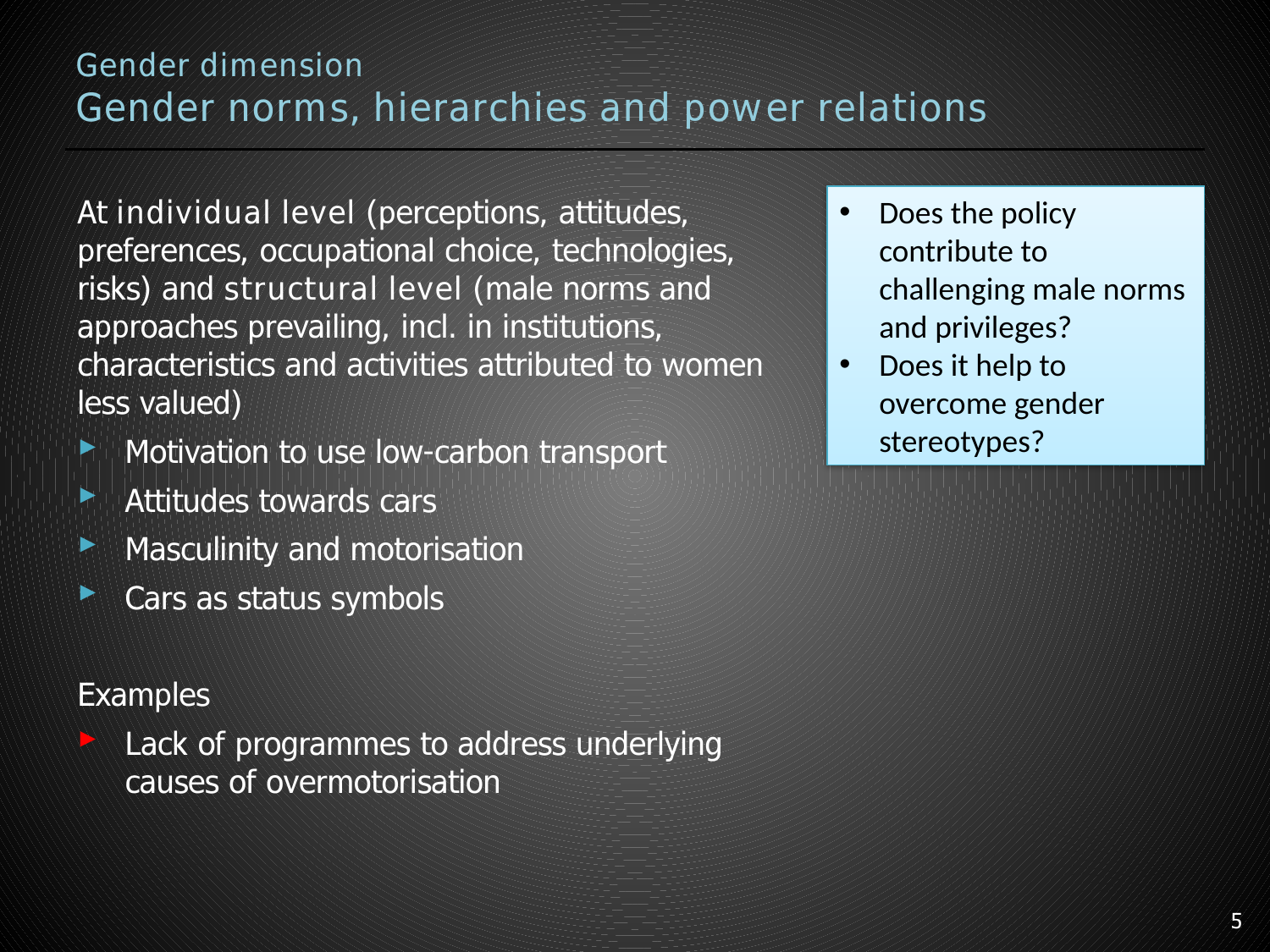

# Gender dimension Gender norms, hierarchies and power relations
At individual level (perceptions, attitudes, preferences, occupational choice, technologies, risks) and structural level (male norms and approaches prevailing, incl. in institutions, characteristics and activities attributed to women less valued)
Motivation to use low-carbon transport
Attitudes towards cars
Masculinity and motorisation
Cars as status symbols

Examples
Lack of programmes to address underlying causes of overmotorisation
Does the policy contribute to challenging male norms and privileges?
Does it help to overcome gender stereotypes?
5